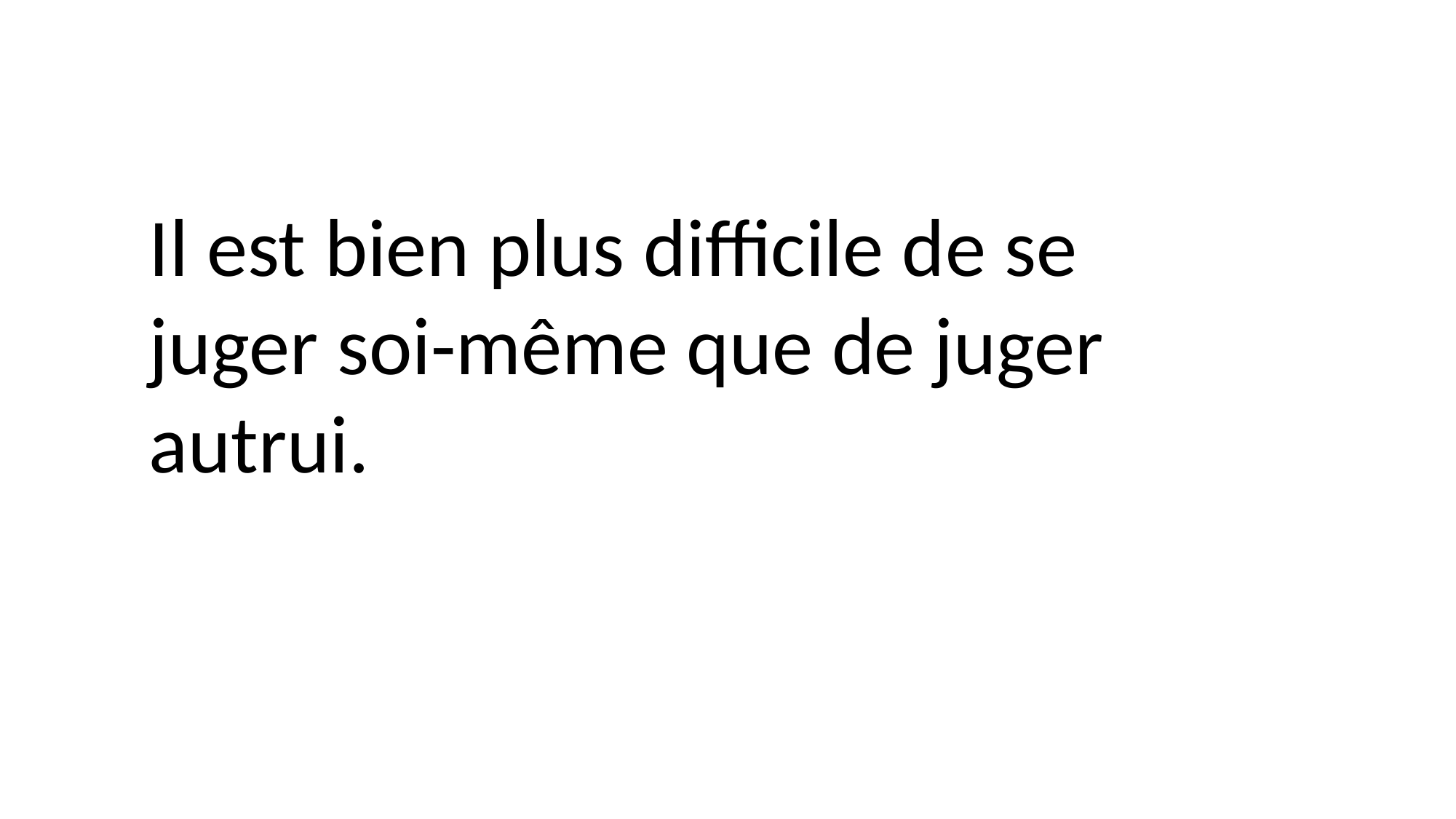

Il est bien plus difficile de se juger soi-même que de juger autrui.